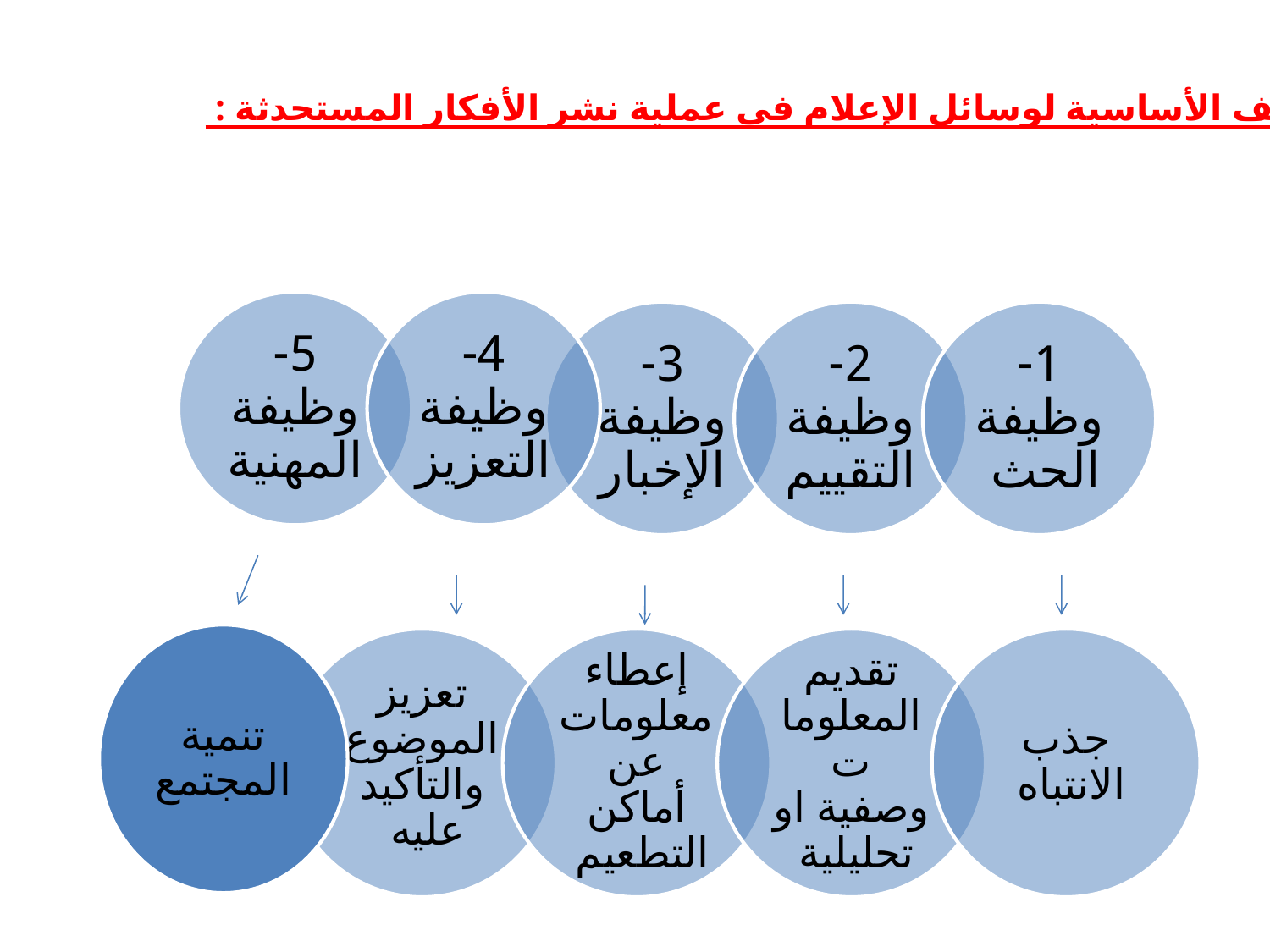

الوظائف الأساسية لوسائل الإعلام في عملية نشر الأفكار المستحدثة :

5- وظيفة المهنية
3- وظيفة الإخبار
2- وظيفة التقييم
1- وظيفة الحث
4- وظيفة التعزيز
تعزيز الموضوع والتأكيد عليه
إعطاء معلومات عن أماكن التطعيم
تقديم المعلومات وصفية او تحليلية
جذب الانتباه

تنمية المجتمع